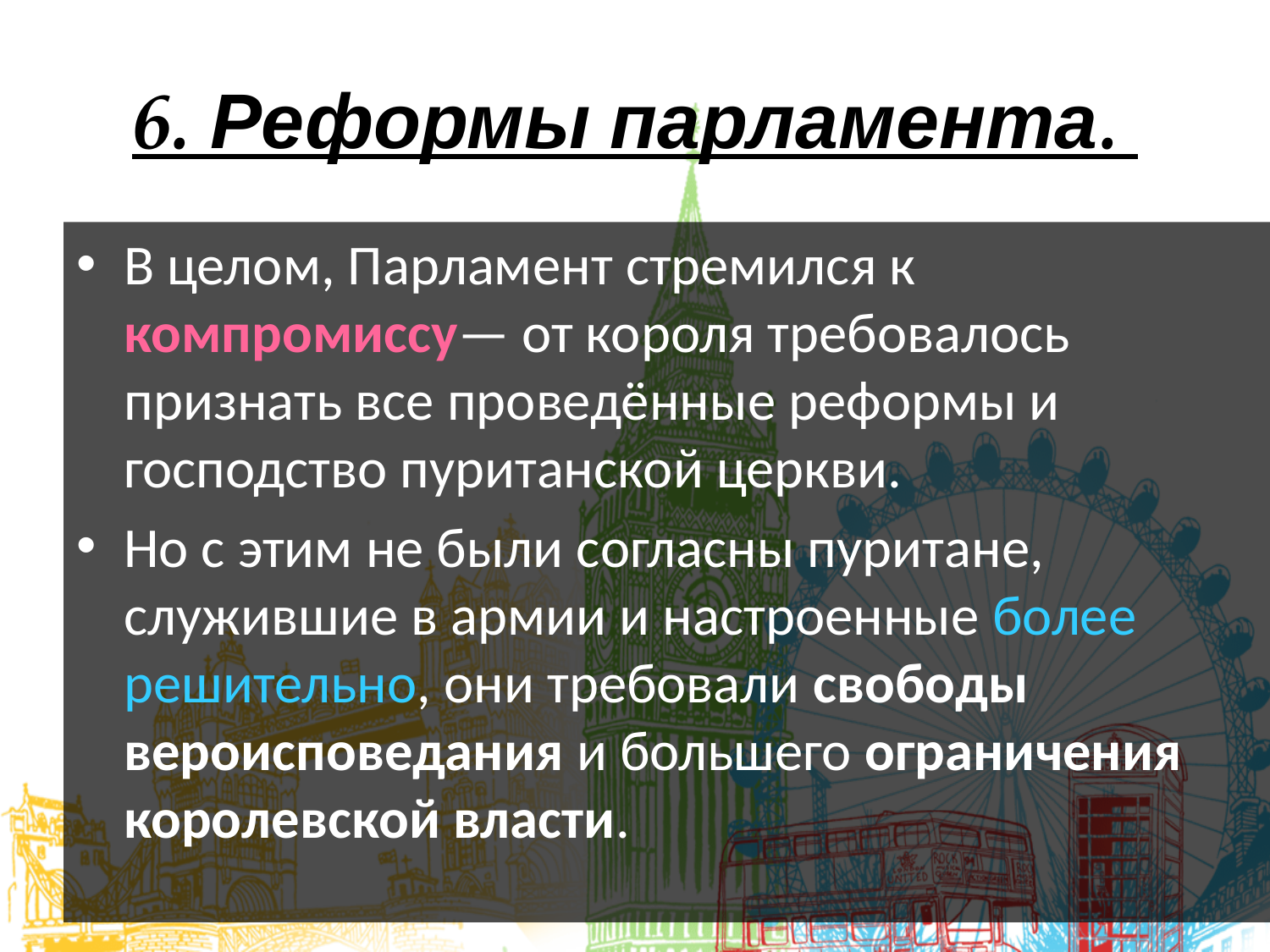

# 6. Реформы парламента.
В целом, Парламент стремился к компромиссу— от короля требовалось признать все проведённые реформы и господство пуританской церкви.
Но с этим не были согласны пуритане, служившие в армии и настроенные более решительно, они требовали свободы вероисповедания и большего ограничения королевской власти.